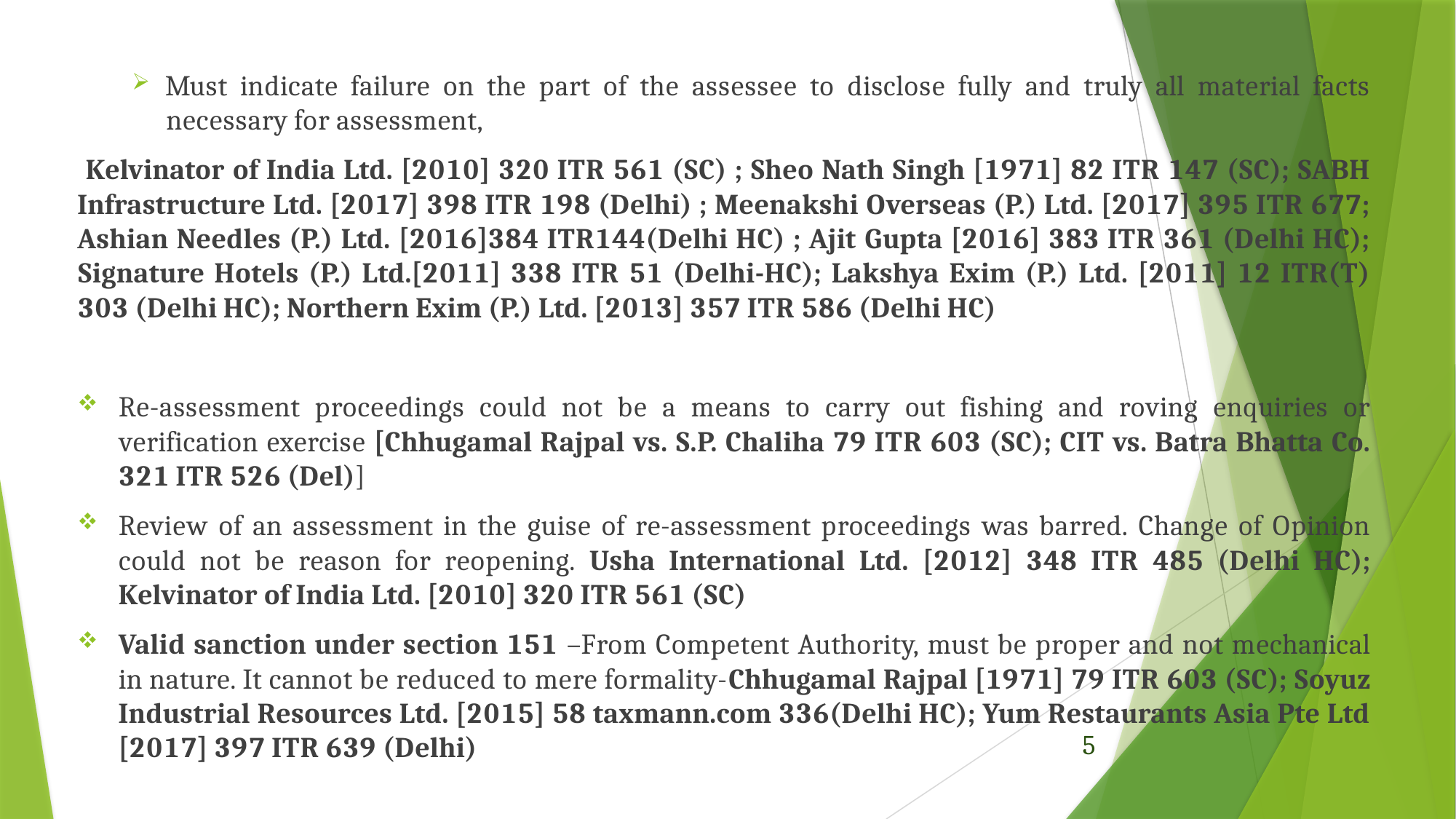

Must indicate failure on the part of the assessee to disclose fully and truly all material facts necessary for assessment,
 Kelvinator of India Ltd. [2010] 320 ITR 561 (SC) ; Sheo Nath Singh [1971] 82 ITR 147 (SC); SABH Infrastructure Ltd. [2017] 398 ITR 198 (Delhi) ; Meenakshi Overseas (P.) Ltd. [2017] 395 ITR 677; Ashian Needles (P.) Ltd. [2016]384 ITR144(Delhi HC) ; Ajit Gupta [2016] 383 ITR 361 (Delhi HC); Signature Hotels (P.) Ltd.[2011] 338 ITR 51 (Delhi-HC); Lakshya Exim (P.) Ltd. [2011] 12 ITR(T) 303 (Delhi HC); Northern Exim (P.) Ltd. [2013] 357 ITR 586 (Delhi HC)

Re-assessment proceedings could not be a means to carry out fishing and roving enquiries or verification exercise [Chhugamal Rajpal vs. S.P. Chaliha 79 ITR 603 (SC); CIT vs. Batra Bhatta Co. 321 ITR 526 (Del)]
Review of an assessment in the guise of re-assessment proceedings was barred. Change of Opinion could not be reason for reopening. Usha International Ltd. [2012] 348 ITR 485 (Delhi HC); Kelvinator of India Ltd. [2010] 320 ITR 561 (SC)
Valid sanction under section 151 –From Competent Authority, must be proper and not mechanical in nature. It cannot be reduced to mere formality-Chhugamal Rajpal [1971] 79 ITR 603 (SC); Soyuz Industrial Resources Ltd. [2015] 58 taxmann.com 336(Delhi HC); Yum Restaurants Asia Pte Ltd [2017] 397 ITR 639 (Delhi)

5